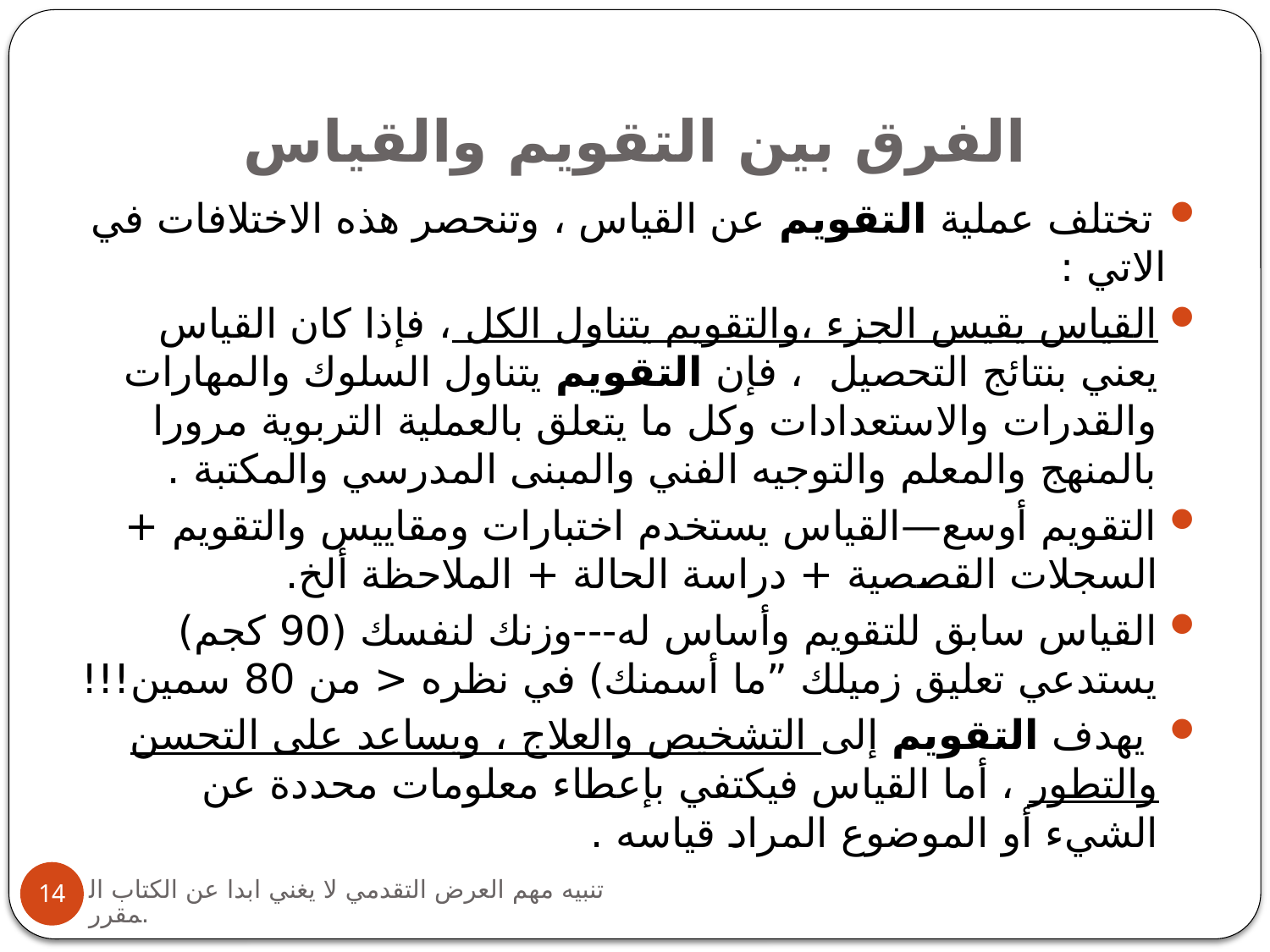

# الفرق بين التقويم والقياس
 تختلف عملية التقويم عن القياس ، وتنحصر هذه الاختلافات في الاتي :
القياس يقيس الجزء ،والتقويم يتناول الكل ، فإذا كان القياس يعني بنتائج التحصيل  ، فإن التقويم يتناول السلوك والمهارات والقدرات والاستعدادات وكل ما يتعلق بالعملية التربوية مرورا بالمنهج والمعلم والتوجيه الفني والمبنى المدرسي والمكتبة .
التقويم أوسع—القياس يستخدم اختبارات ومقاييس والتقويم + السجلات القصصية + دراسة الحالة + الملاحظة ألخ.
القياس سابق للتقويم وأساس له---وزنك لنفسك (90 كجم) يستدعي تعليق زميلك ”ما أسمنك) في نظره < من 80 سمين!!!
 يهدف التقويم إلى التشخيص والعلاج ، ويساعد على التحسن والتطور ، أما القياس فيكتفي بإعطاء معلومات محددة عن الشيء أو الموضوع المراد قياسه .

تنبيه مهم العرض التقدمي لا يغني ابدا عن الكتاب المقرر.
14